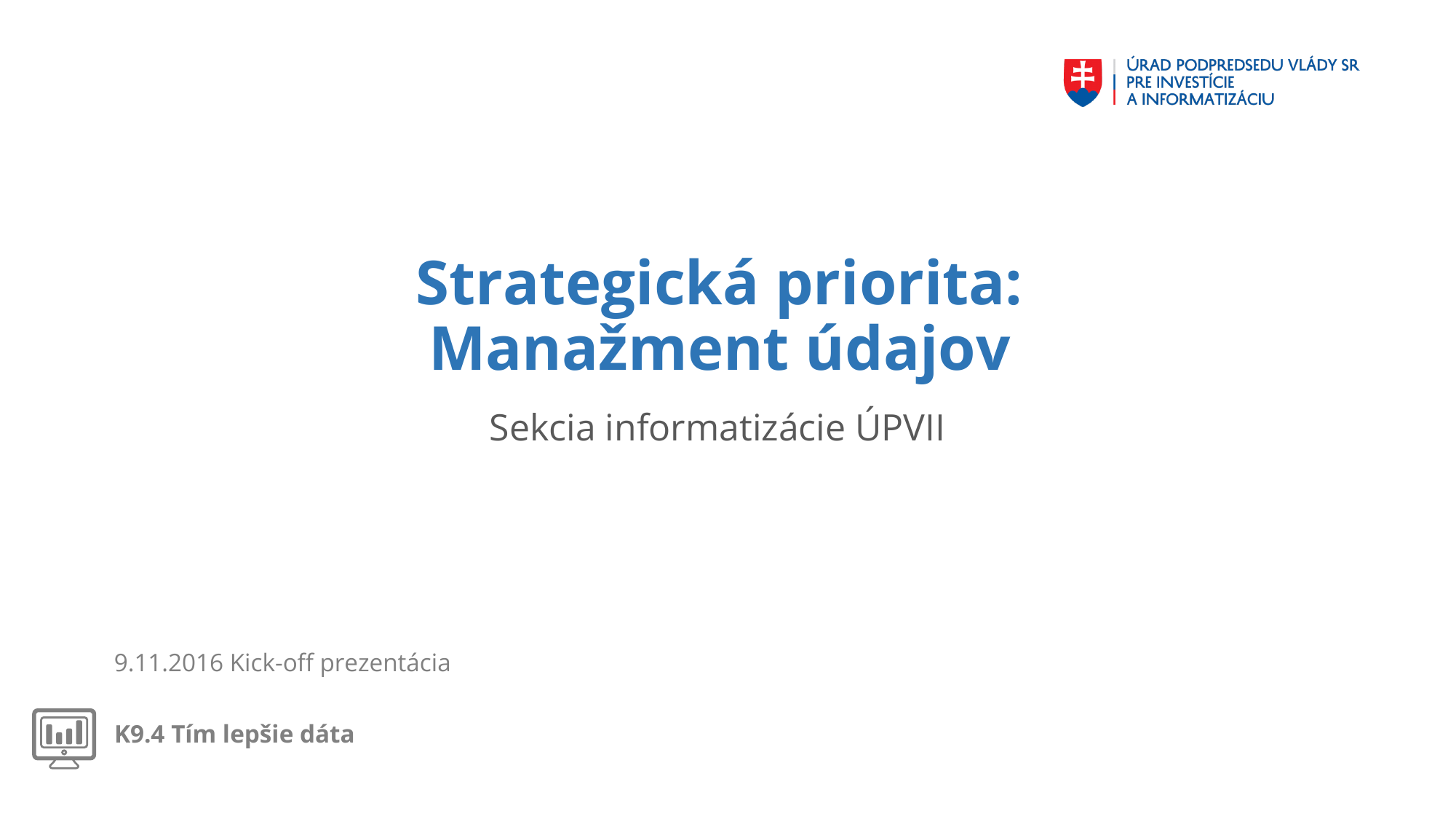

# Strategická priorita: Manažment údajov
Sekcia informatizácie ÚPVII
9.11.2016 Kick-off prezentácia

K9.4 Tím lepšie dáta